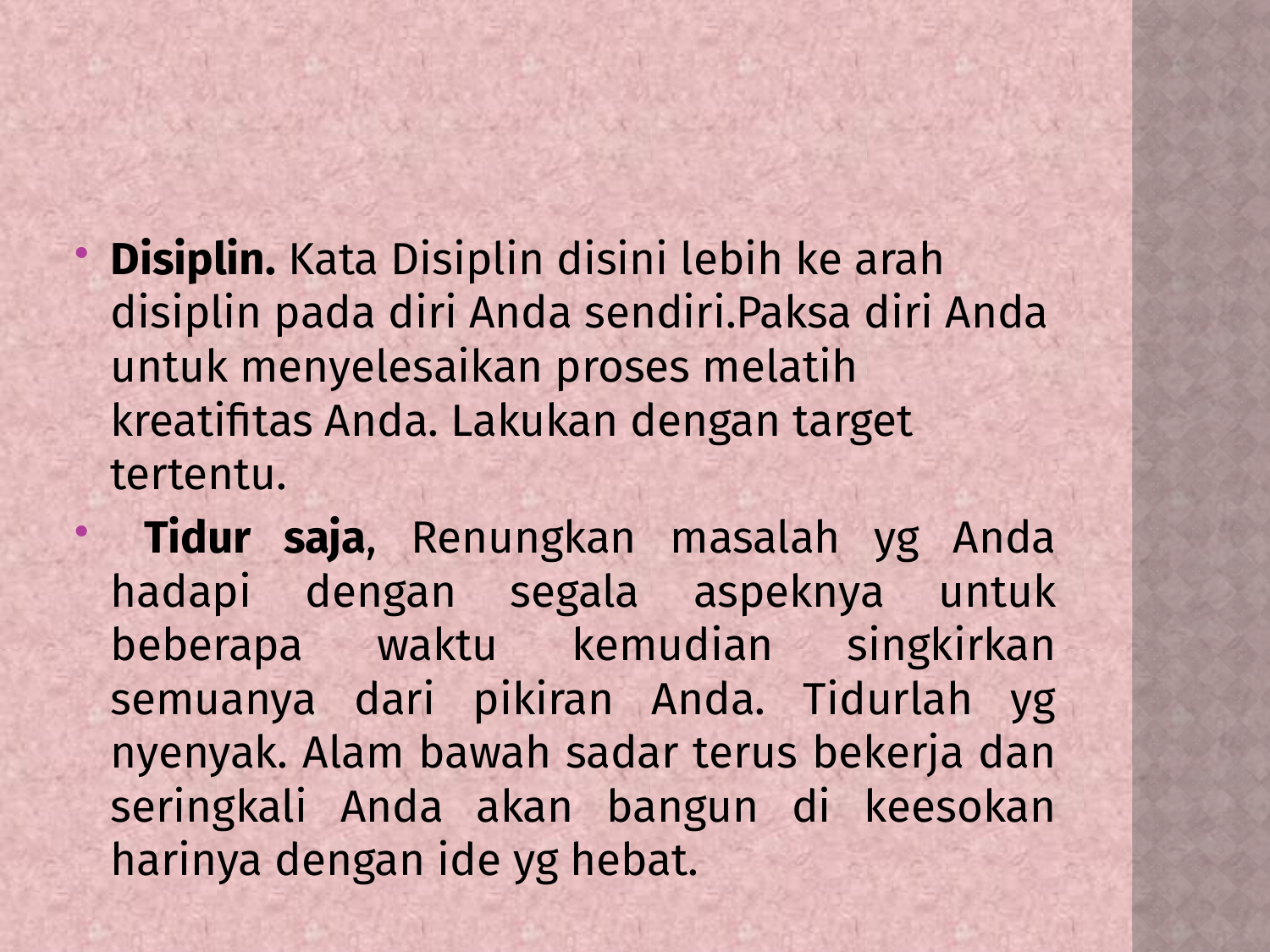

Disiplin. Kata Disiplin disini lebih ke arah disiplin pada diri Anda sendiri.Paksa diri Anda untuk menyelesaikan proses melatih kreatifitas Anda. Lakukan dengan target tertentu.
 Tidur saja, Renungkan masalah yg Anda hadapi dengan segala aspeknya untuk beberapa waktu kemudian singkirkan semuanya dari pikiran Anda. Tidurlah yg nyenyak. Alam bawah sadar terus bekerja dan seringkali Anda akan bangun di keesokan harinya dengan ide yg hebat.